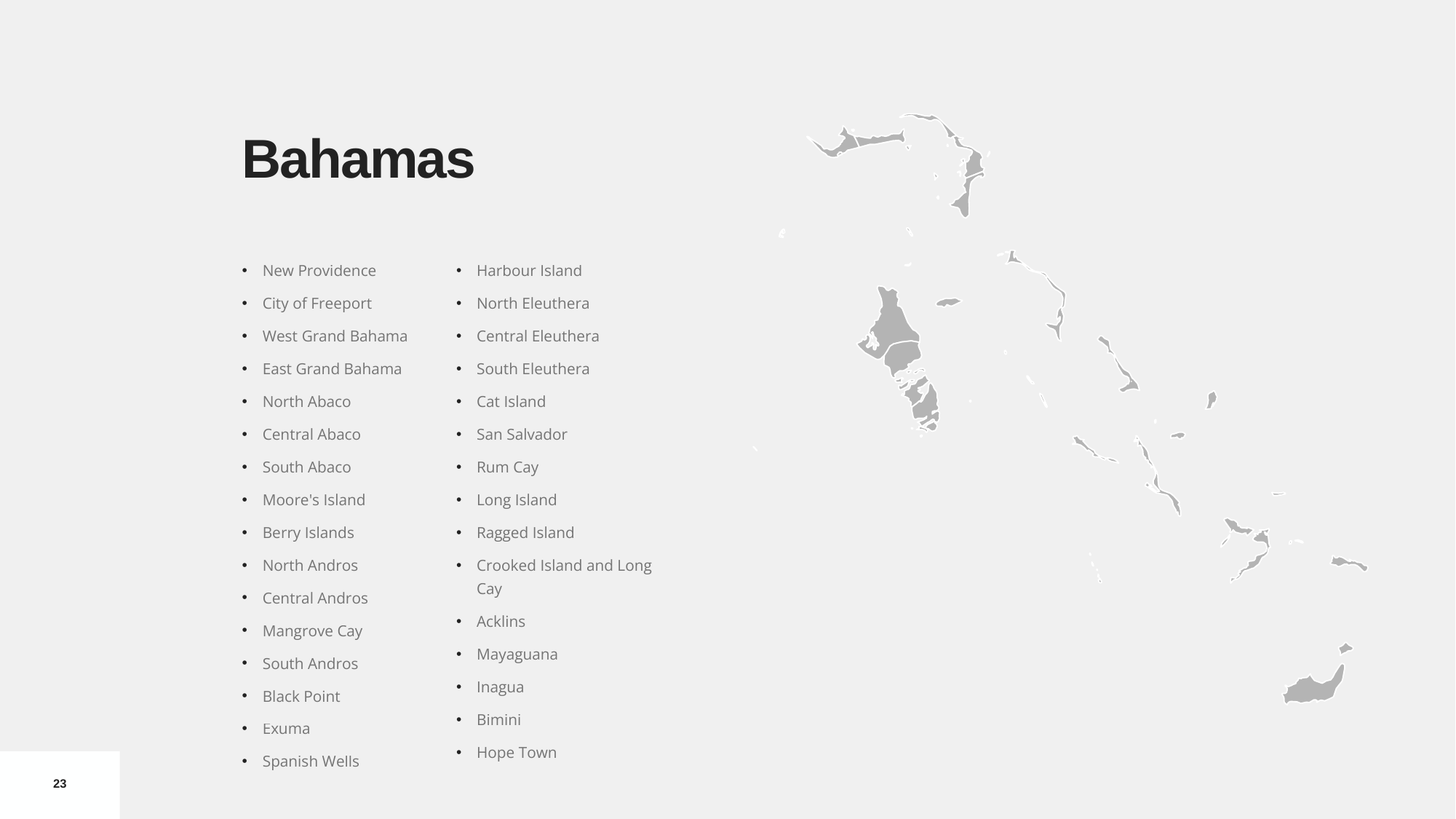

# Bahamas

New Providence
City of Freeport
West Grand Bahama
East Grand Bahama
North Abaco
Central Abaco
South Abaco
Moore's Island
Berry Islands
North Andros
Central Andros
Mangrove Cay
South Andros
Black Point
Exuma
Spanish Wells
Harbour Island
North Eleuthera
Central Eleuthera
South Eleuthera
Cat Island
San Salvador
Rum Cay
Long Island
Ragged Island
Crooked Island and Long Cay
Acklins
Mayaguana
Inagua
Bimini
Hope Town